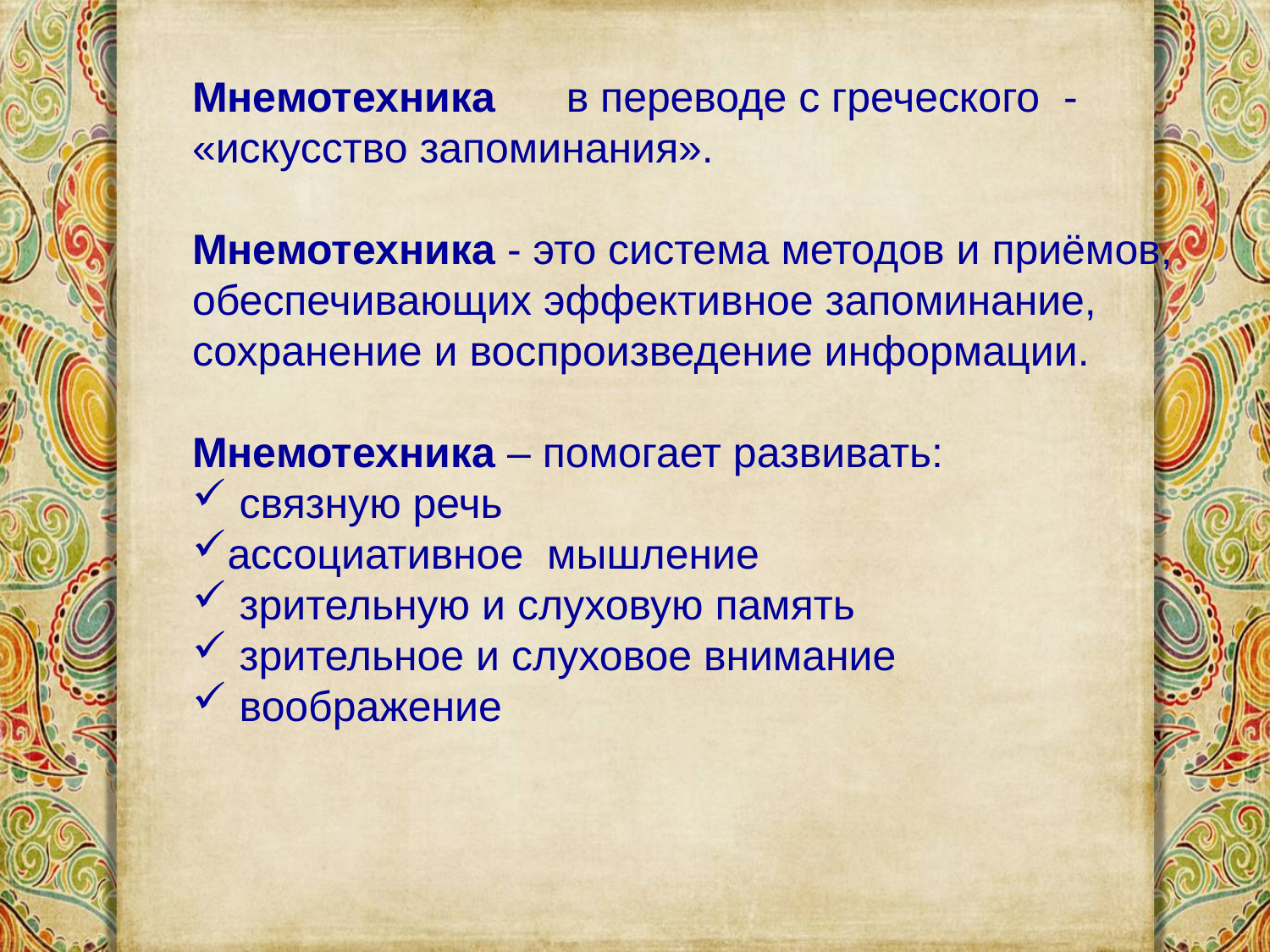

Мнемотехника      в переводе с греческого  - «искусство запоминания».

Мнемотехника - это система методов и приёмов, обеспечивающих эффективное запоминание, сохранение и воспроизведение информации.

Мнемотехника – помогает развивать:
 связную речь
ассоциативное  мышление
 зрительную и слуховую память
 зрительное и слуховое внимание
 воображение